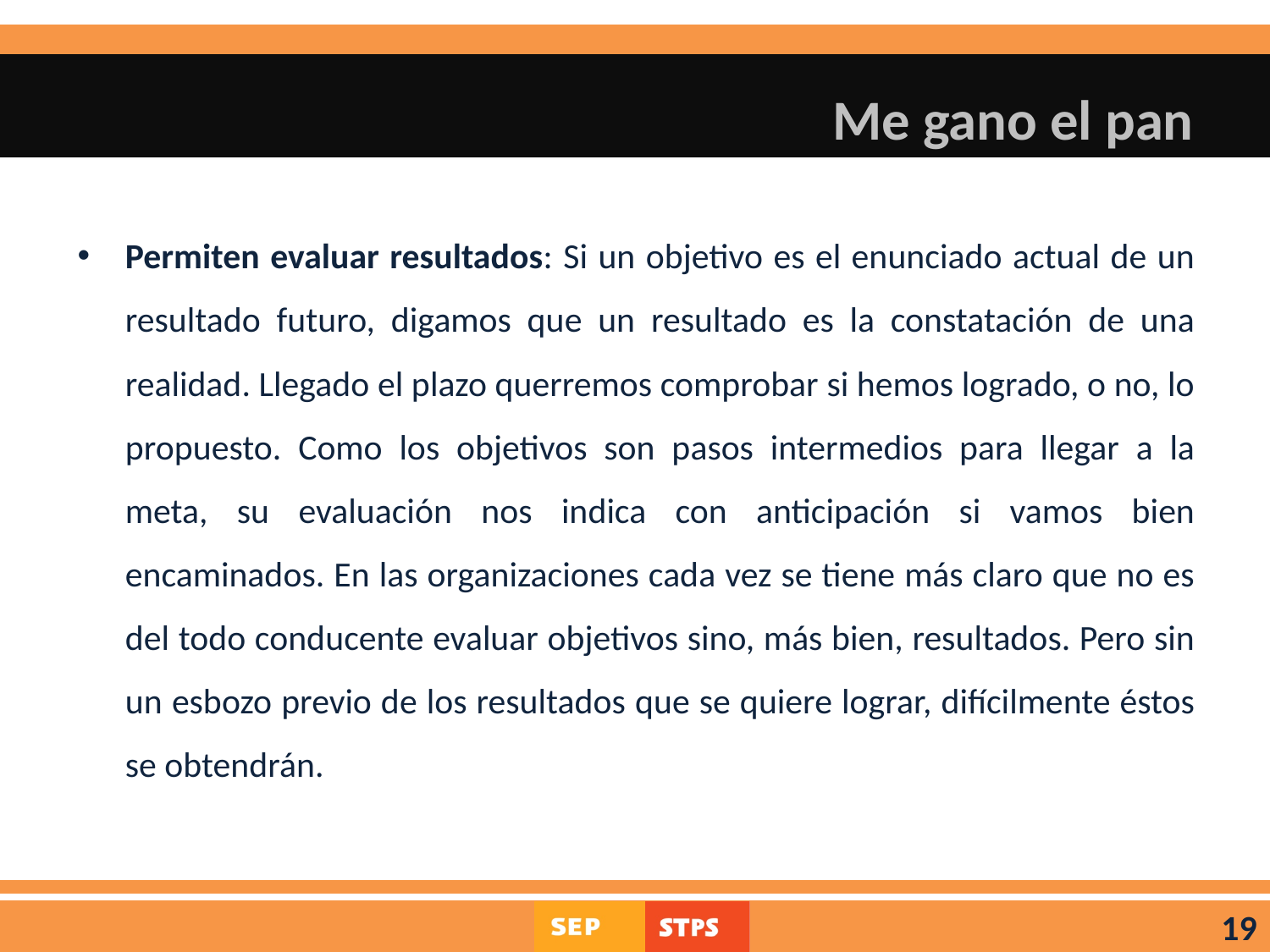

# Me gano el pan
Permiten evaluar resultados: Si un objetivo es el enunciado actual de un resultado futuro, digamos que un resultado es la constatación de una realidad. Llegado el plazo querremos comprobar si hemos logrado, o no, lo propuesto. Como los objetivos son pasos intermedios para llegar a la meta, su evaluación nos indica con anticipación si vamos bien encaminados. En las organizaciones cada vez se tiene más claro que no es del todo conducente evaluar objetivos sino, más bien, resultados. Pero sin un esbozo previo de los resultados que se quiere lograr, difícilmente éstos se obtendrán.
19